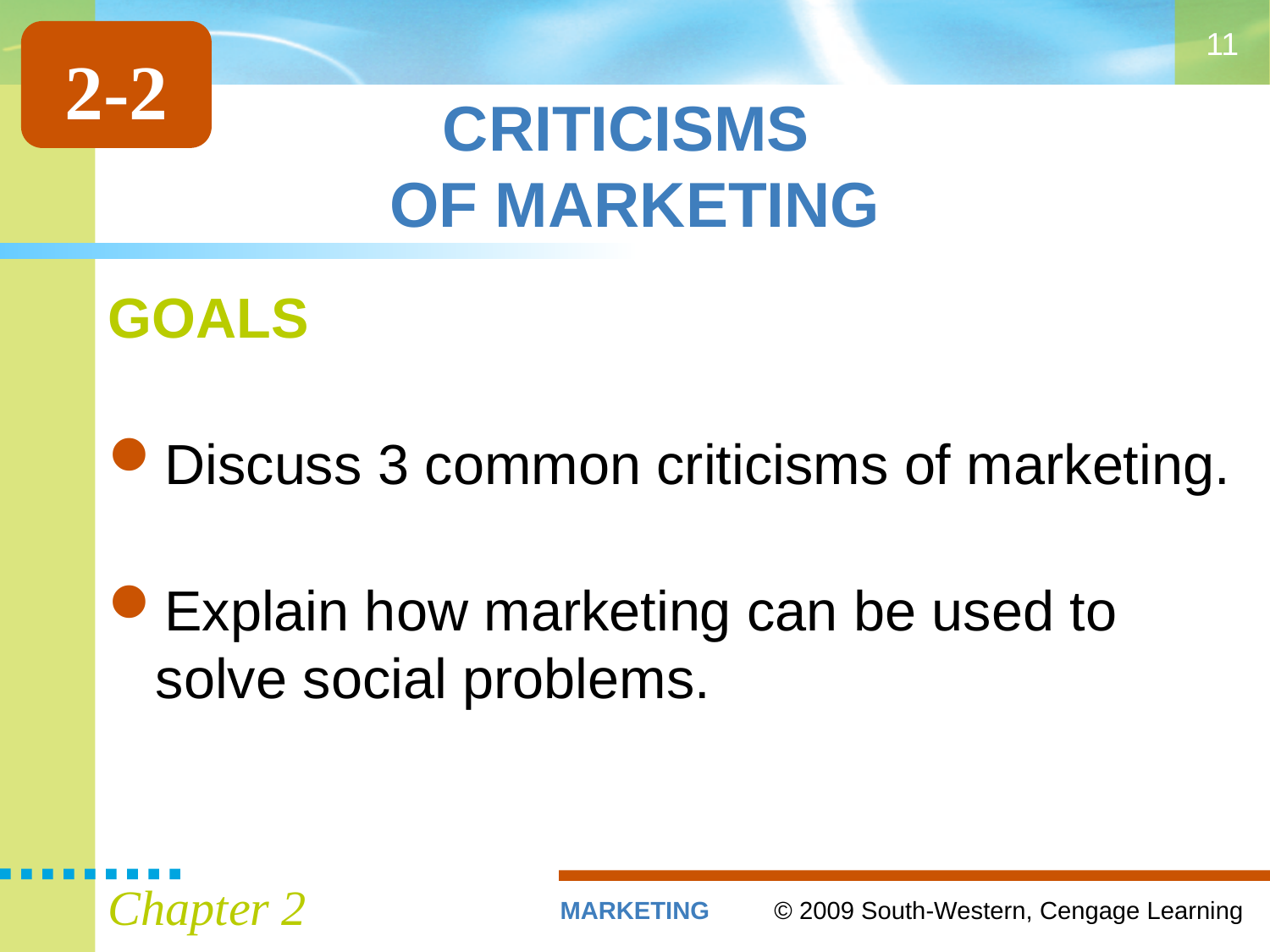

11
2-2
# CRITICISMS OF MARKETING
GOALS
Discuss 3 common criticisms of marketing.
Explain how marketing can be used to solve social problems.
Chapter 2